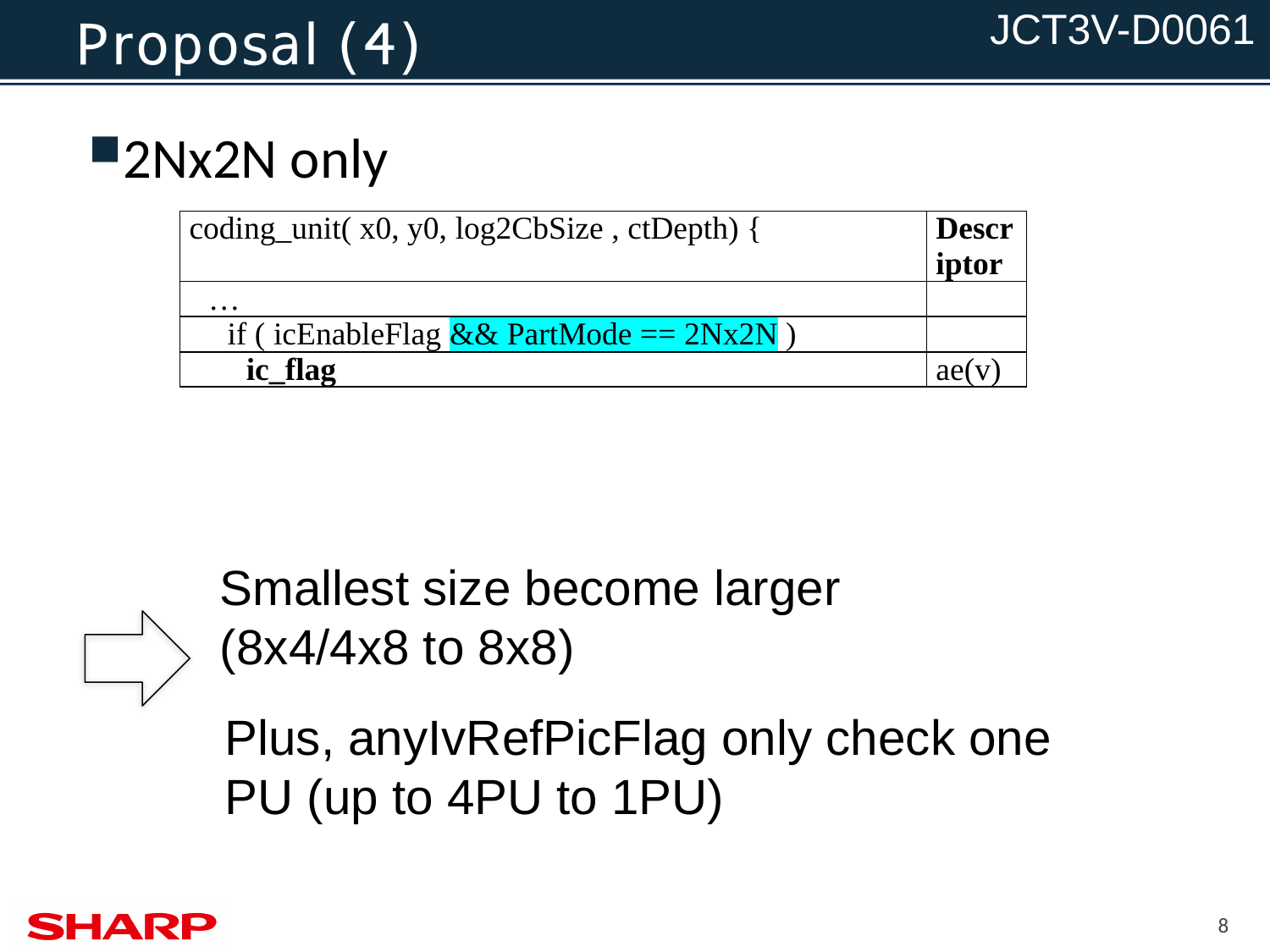

# Proposal (4)
2Nx2N only

| coding\_unit( x0, y0, log2CbSize , ctDepth) { | Descriptor |
| --- | --- |
| … |  |
| if ( icEnableFlag && PartMode == 2Nx2N ) |  |
| ic\_flag | ae(v) |
Smallest size become larger
(8x4/4x8 to 8x8)

Plus, anyIvRefPicFlag only check one PU (up to 4PU to 1PU)
8